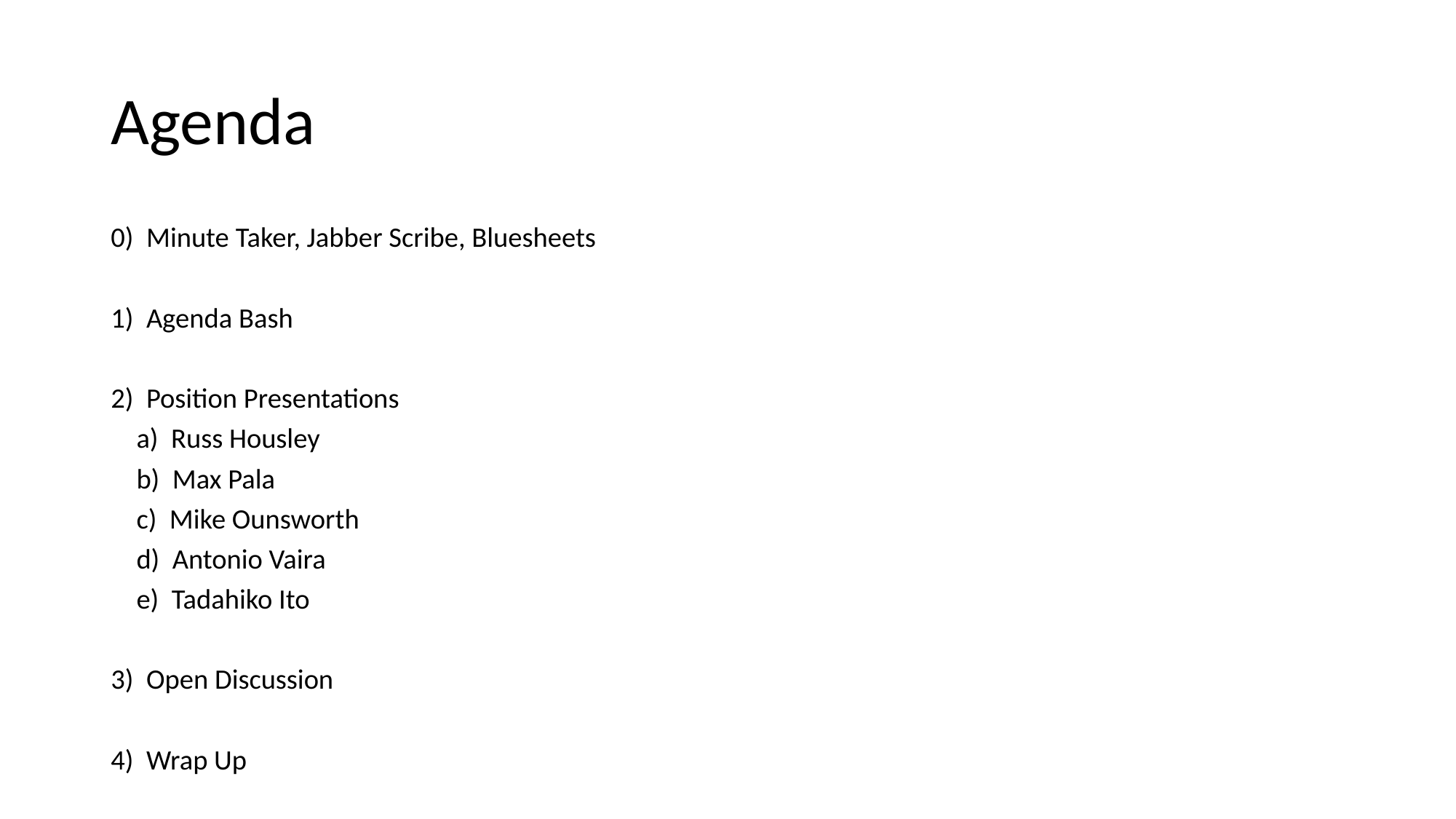

# Agenda
0)  Minute Taker, Jabber Scribe, Bluesheets

1)  Agenda Bash

2)  Position Presentations
    a)  Russ Housley
    b)  Max Pala
    c)  Mike Ounsworth
    d)  Antonio Vaira
    e)  Tadahiko Ito

3)  Open Discussion

4)  Wrap Up